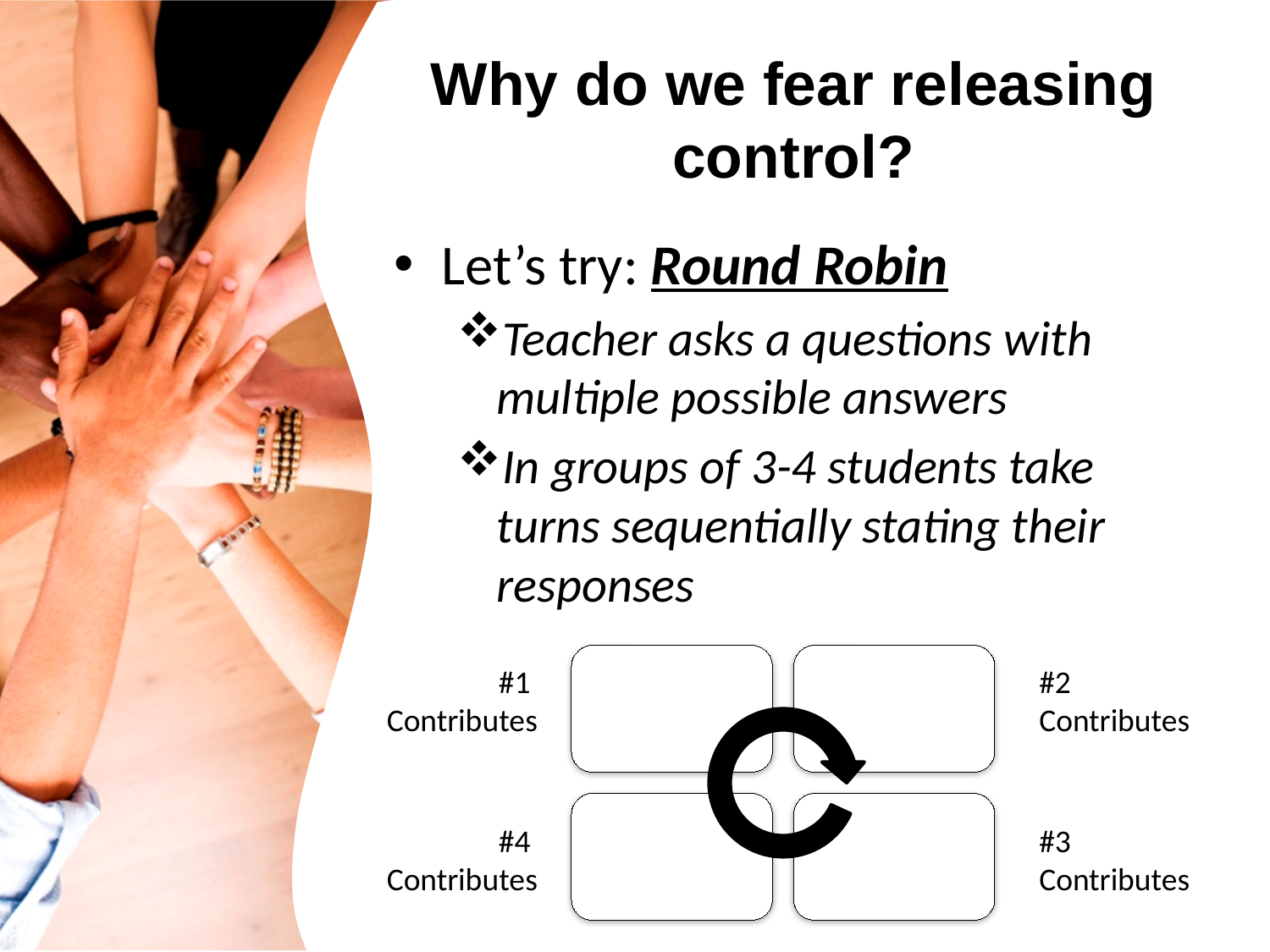

# Why do we fear releasing control?
Let’s try: Round Robin
Teacher asks a questions with multiple possible answers
In groups of 3-4 students take turns sequentially stating their responses

#1  Contributes
#2  Contributes

#4  Contributes
#3  Contributes